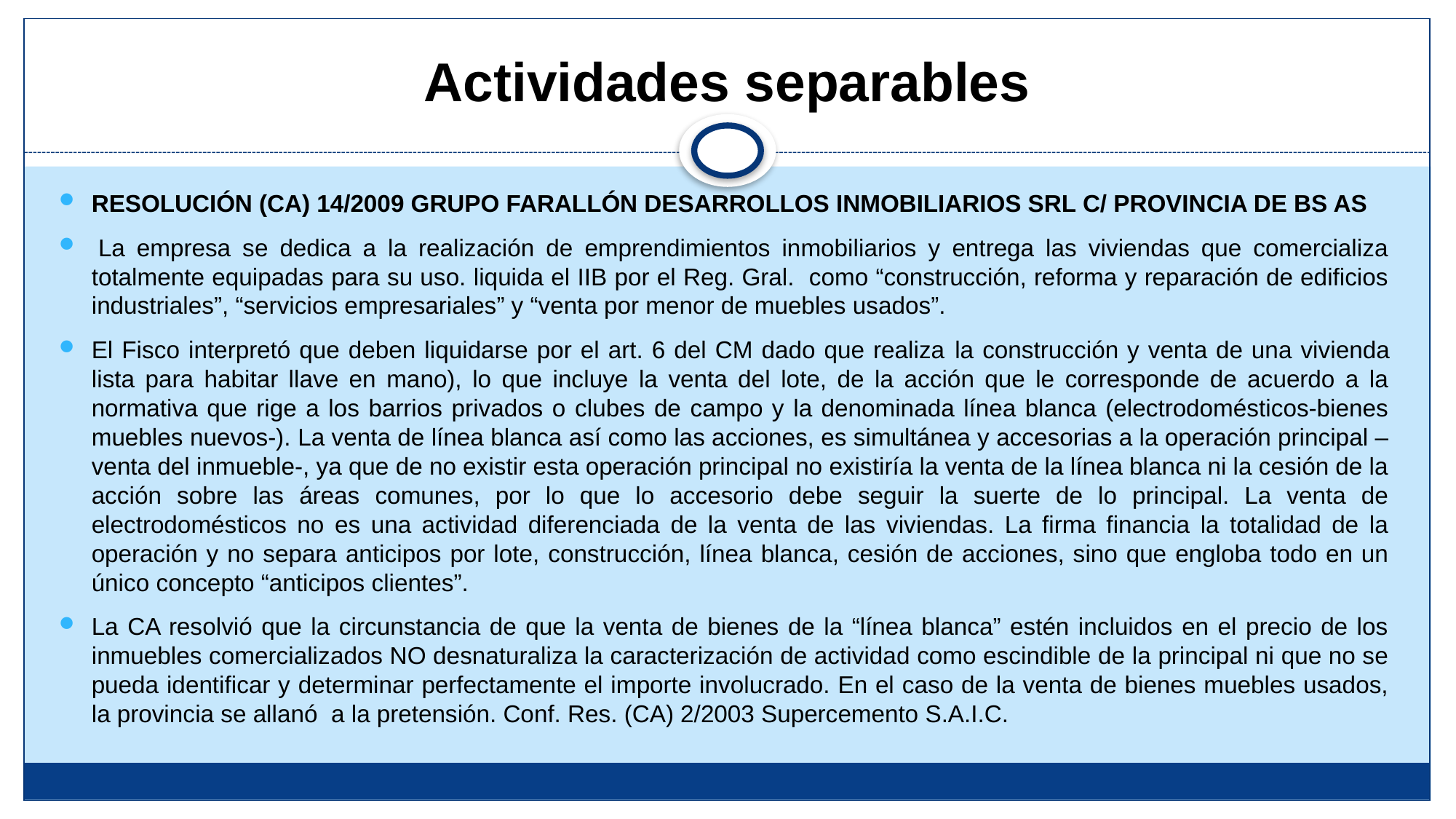

# Actividades separables
RESOLUCIÓN (CA) 14/2009 GRUPO FARALLÓN DESARROLLOS INMOBILIARIOS SRL C/ PROVINCIA DE BS AS
 La empresa se dedica a la realización de emprendimientos inmobiliarios y entrega las viviendas que comercializa totalmente equipadas para su uso. liquida el IIB por el Reg. Gral.  como “construcción, reforma y reparación de edificios industriales”, “servicios empresariales” y “venta por menor de muebles usados”.
El Fisco interpretó que deben liquidarse por el art. 6 del CM dado que realiza la construcción y venta de una vivienda lista para habitar llave en mano), lo que incluye la venta del lote, de la acción que le corresponde de acuerdo a la normativa que rige a los barrios privados o clubes de campo y la denominada línea blanca (electrodomésticos-bienes muebles nuevos-). La venta de línea blanca así como las acciones, es simultánea y accesorias a la operación principal –venta del inmueble-, ya que de no existir esta operación principal no existiría la venta de la línea blanca ni la cesión de la acción sobre las áreas comunes, por lo que lo accesorio debe seguir la suerte de lo principal. La venta de electrodomésticos no es una actividad diferenciada de la venta de las viviendas. La firma financia la totalidad de la operación y no separa anticipos por lote, construcción, línea blanca, cesión de acciones, sino que engloba todo en un único concepto “anticipos clientes”.
La CA resolvió que la circunstancia de que la venta de bienes de la “línea blanca” estén incluidos en el precio de los inmuebles comercializados NO desnaturaliza la caracterización de actividad como escindible de la principal ni que no se pueda identificar y determinar perfectamente el importe involucrado. En el caso de la venta de bienes muebles usados, la provincia se allanó  a la pretensión. Conf. Res. (CA) 2/2003 Supercemento S.A.I.C.